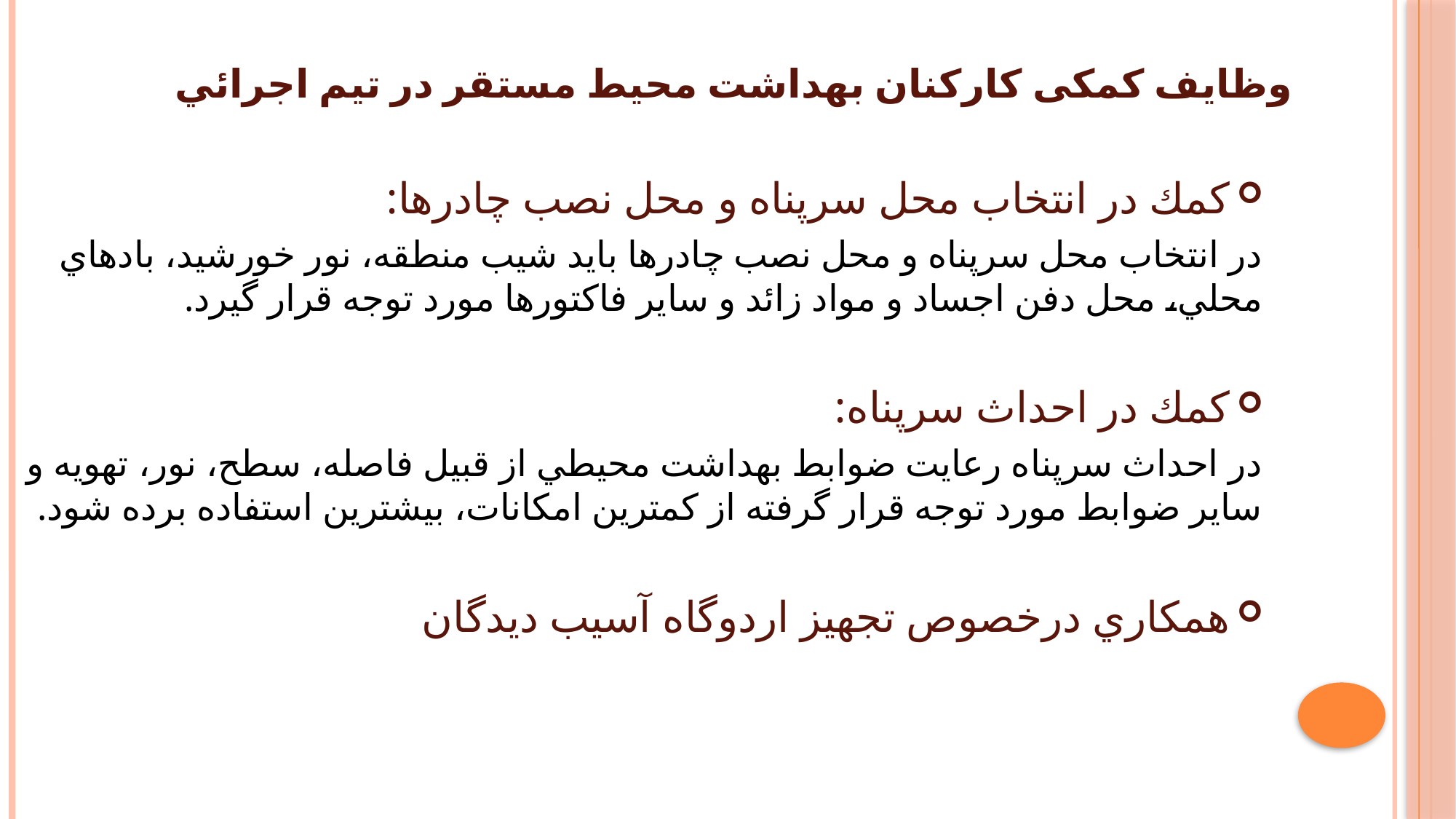

# وظايف کمکی كاركنان بهداشت محيط مستقر در تيم اجرائي
كمك در انتخاب محل سرپناه و محل نصب چادرها:
در انتخاب محل سرپناه و محل نصب چادرها بايد شيب منطقه، نور خورشيد، بادهاي محلي، محل دفن اجساد و مواد زائد و ساير فاكتورها مورد توجه قرار گيرد.

كمك در احداث سرپناه:
در احداث سرپناه رعايت ضوابط بهداشت محيطي از قبيل فاصله، سطح، نور، تهويه و ساير ضوابط مورد توجه قرار گرفته از كمترين امكانات، بيشترين استفاده برده شود.

همكاري درخصوص تجهيز اردوگاه آسيب ديدگان